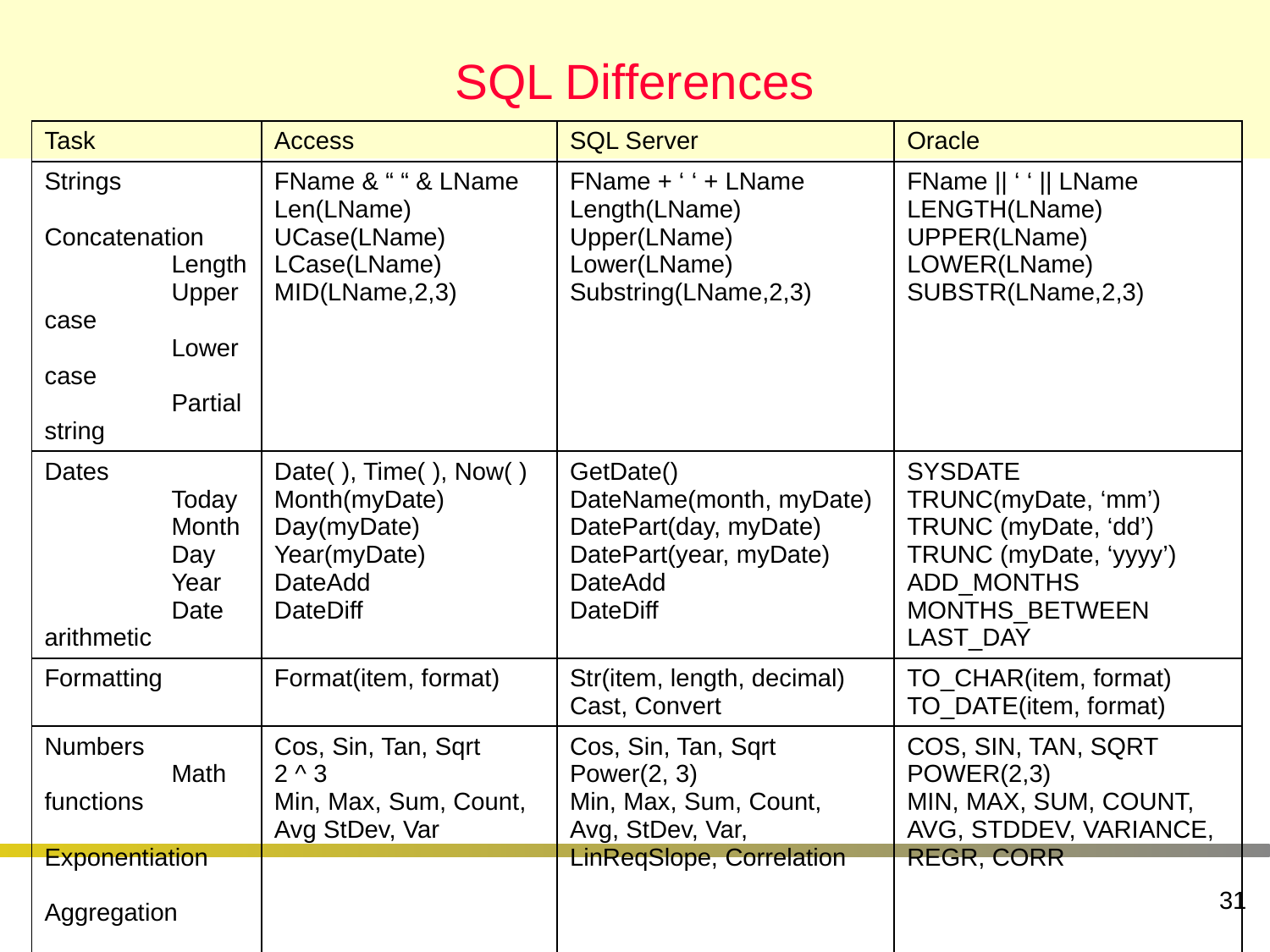

# SQL Differences
| Task | Access | SQL Server | Oracle |
| --- | --- | --- | --- |
| Strings Concatenation Length Upper case Lower case Partial string | FName & “ “ & LName Len(LName) UCase(LName) LCase(LName) MID(LName,2,3) | FName + ‘ ‘ + LName Length(LName) Upper(LName) Lower(LName) Substring(LName,2,3) | FName || ‘ ‘ || LName LENGTH(LName) UPPER(LName) LOWER(LName) SUBSTR(LName,2,3) |
| Dates Today Month Day Year Date arithmetic | Date( ), Time( ), Now( ) Month(myDate) Day(myDate) Year(myDate) DateAdd DateDiff | GetDate() DateName(month, myDate) DatePart(day, myDate) DatePart(year, myDate) DateAdd DateDiff | SYSDATE TRUNC(myDate, ‘mm’) TRUNC (myDate, ‘dd’) TRUNC (myDate, ‘yyyy’) ADD\_MONTHS MONTHS\_BETWEEN LAST\_DAY |
| Formatting | Format(item, format) | Str(item, length, decimal) Cast, Convert | TO\_CHAR(item, format) TO\_DATE(item, format) |
| Numbers Math functions Exponentiation Aggregation Statistics | Cos, Sin, Tan, Sqrt 2 ^ 3 Min, Max, Sum, Count, Avg StDev, Var | Cos, Sin, Tan, Sqrt Power(2, 3) Min, Max, Sum, Count, Avg, StDev, Var, LinReqSlope, Correlation | COS, SIN, TAN, SQRT POWER(2,3) MIN, MAX, SUM, COUNT, AVG, STDDEV, VARIANCE, REGR, CORR |
31